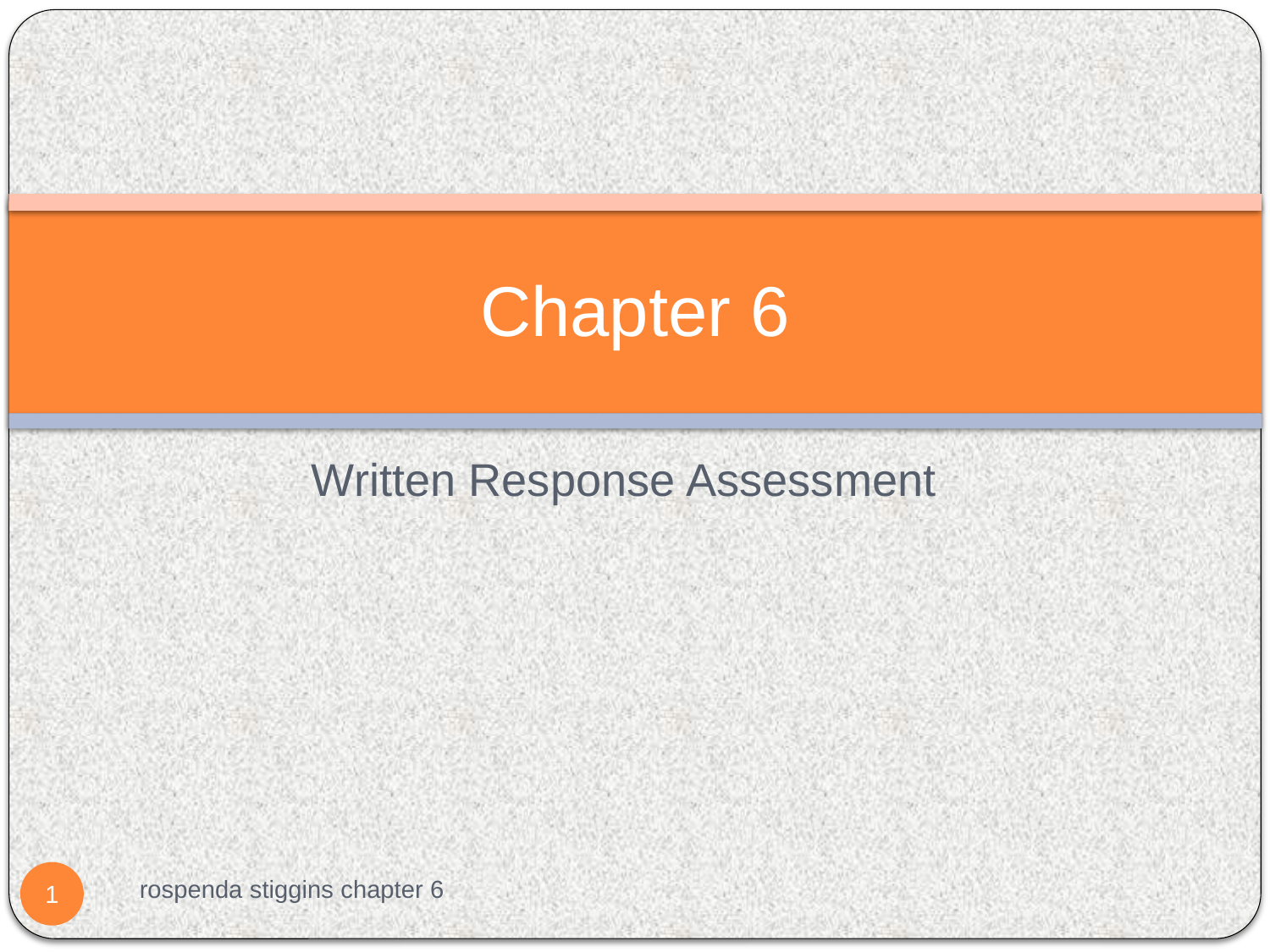

# Chapter 6
Written Response Assessment
rospenda stiggins chapter 6
1